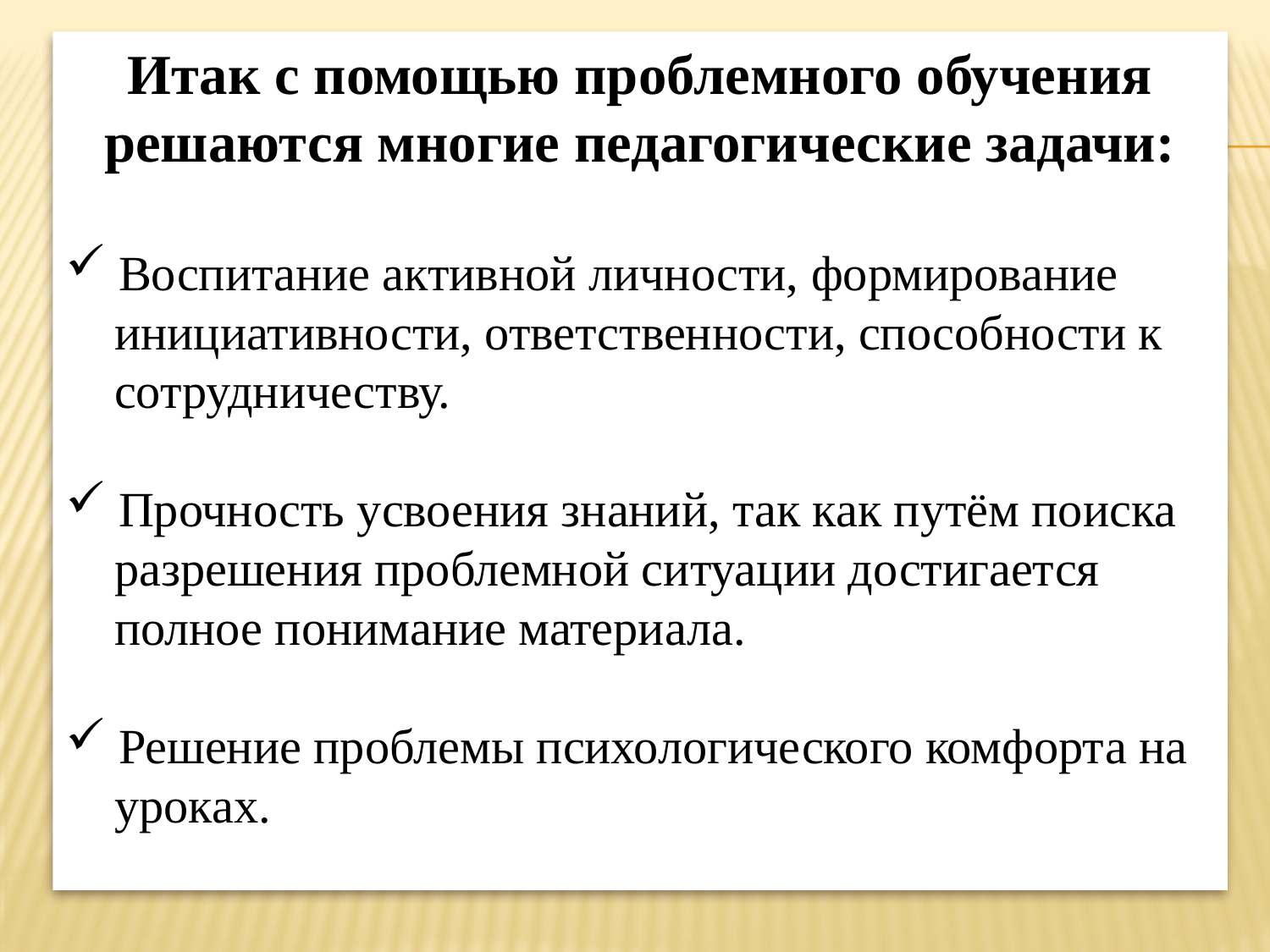

Итак с помощью проблемного обучения решаются многие педагогические задачи:

 Воспитание активной личности, формирование
    инициативности, ответственности, способности к
    сотрудничеству.

 Прочность усвоения знаний, так как путём поиска
    разрешения проблемной ситуации достигается
    полное понимание материала.

 Решение проблемы психологического комфорта на
    уроках.